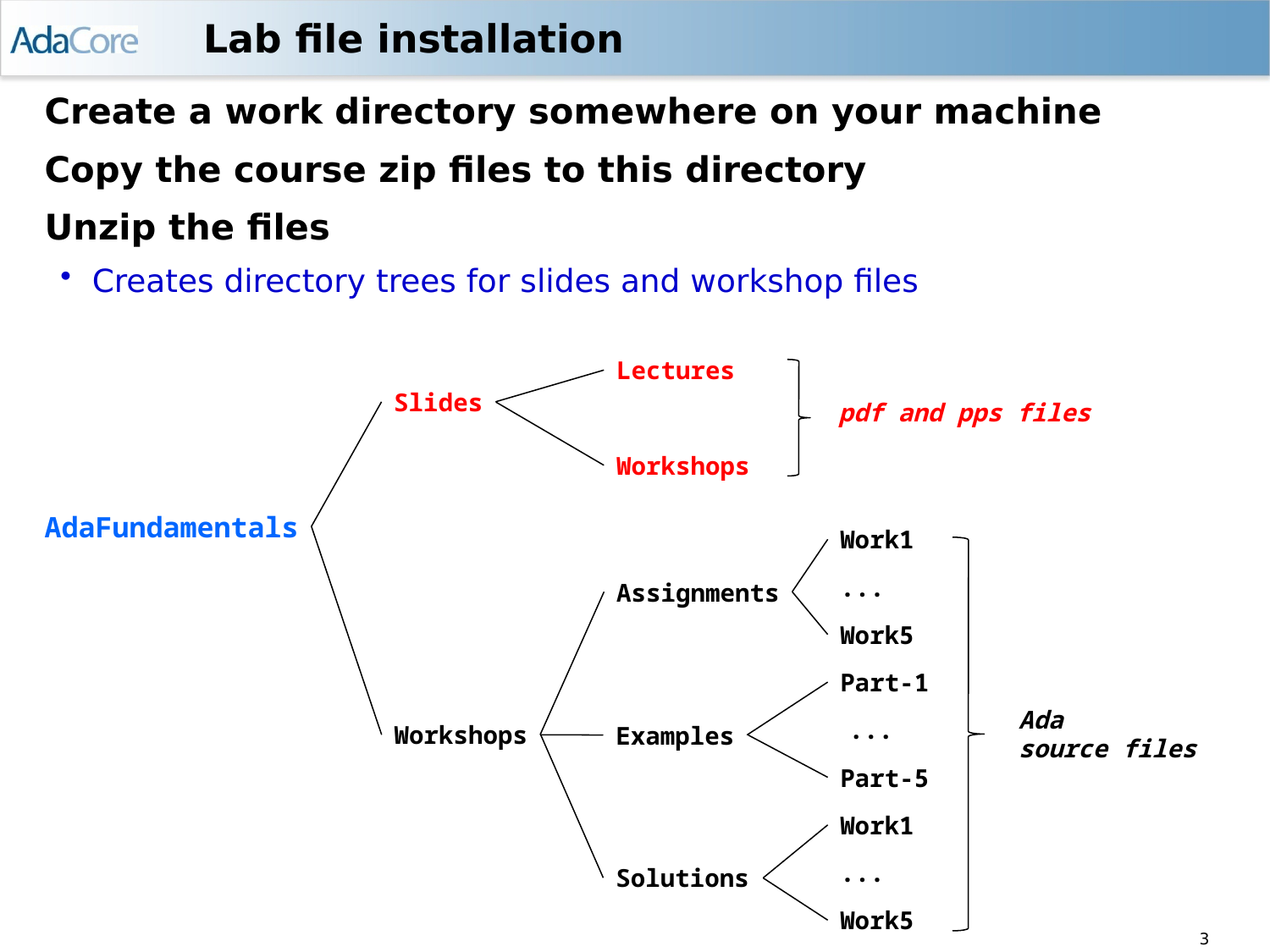

# Lab file installation
Create a work directory somewhere on your machine
Copy the course zip files to this directory
Unzip the files
Creates directory trees for slides and workshop files

Lectures

Slides
 pdf and pps files
Workshops
AdaFundamentals
Work1

...
Assignments
Work5
Part-1
Ada
source files
...
Workshops
Examples
Part-5
Work1
...
Solutions
Work5